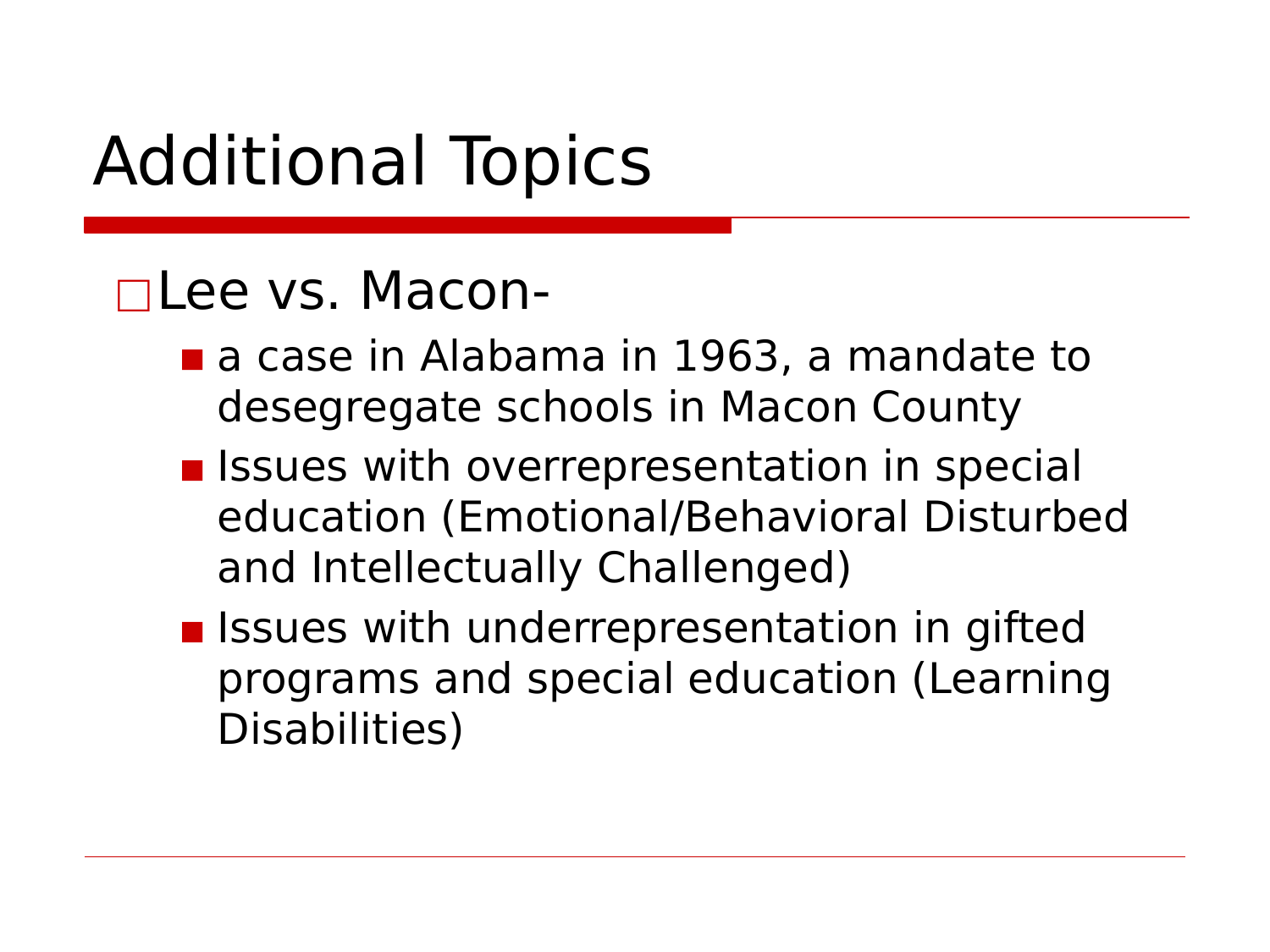

# Additional Topics
Lee vs. Macon-
a case in Alabama in 1963, a mandate to desegregate schools in Macon County
Issues with overrepresentation in special education (Emotional/Behavioral Disturbed and Intellectually Challenged)
Issues with underrepresentation in gifted programs and special education (Learning Disabilities)